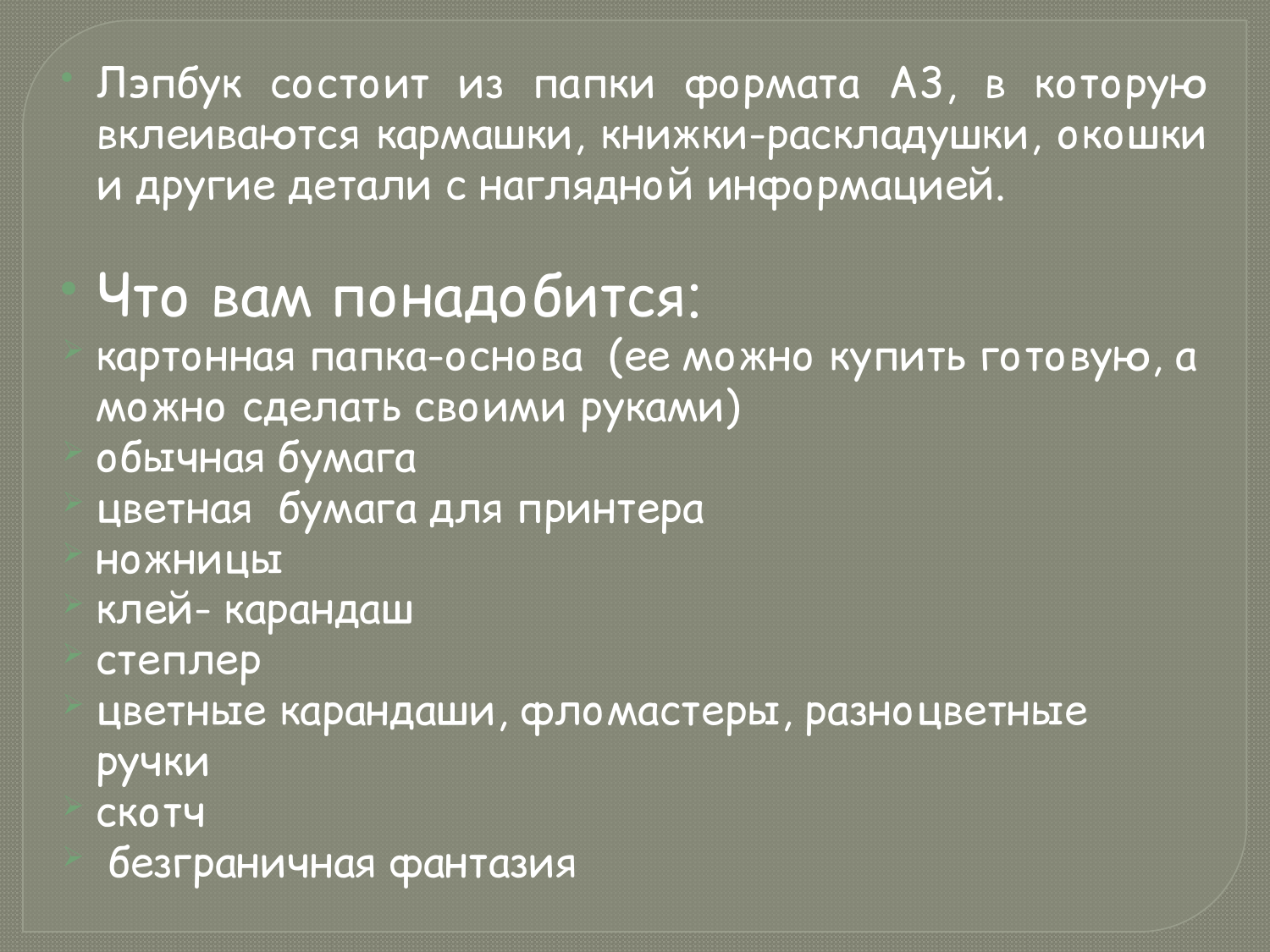

Лэпбук состоит из папки формата А3, в которую вклеиваются кармашки, книжки-раскладушки, окошки и другие детали с наглядной информацией.

Что вам понадобится:
картонная папка-основа  (ее можно купить готовую, а можно сделать своими руками)
обычная бумага
цветная  бумага для принтера
ножницы
клей- карандаш
степлер
цветные карандаши, фломастеры, разноцветные ручки
скотч
 безграничная фантазия